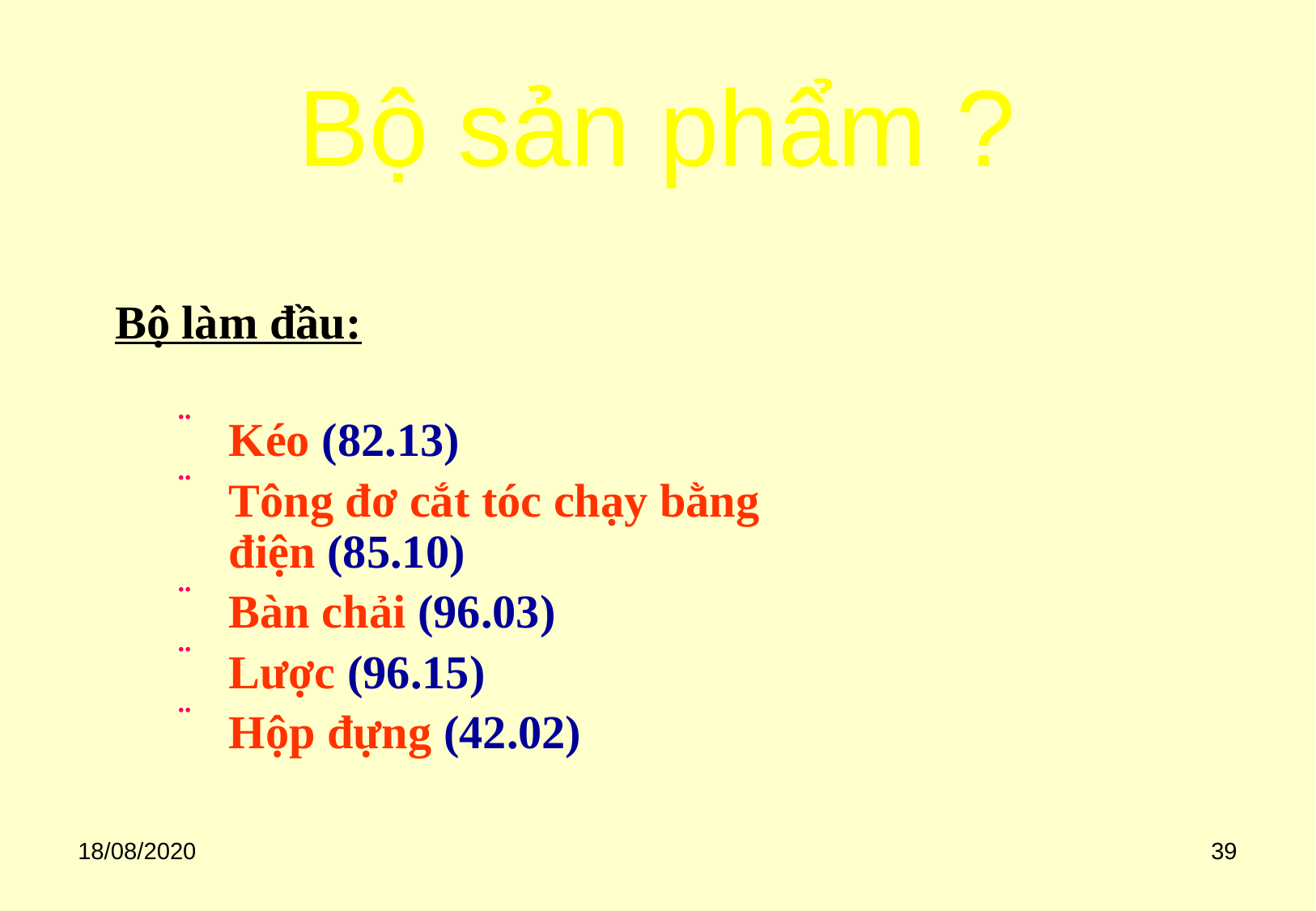

Bộ sản phẩm ?
Bộ làm đầu:
Kéo (82.13)
Tông đơ cắt tóc chạy bằng điện (85.10)
Bàn chải (96.03)
Lược (96.15)
Hộp đựng (42.02)
18/08/2020
39